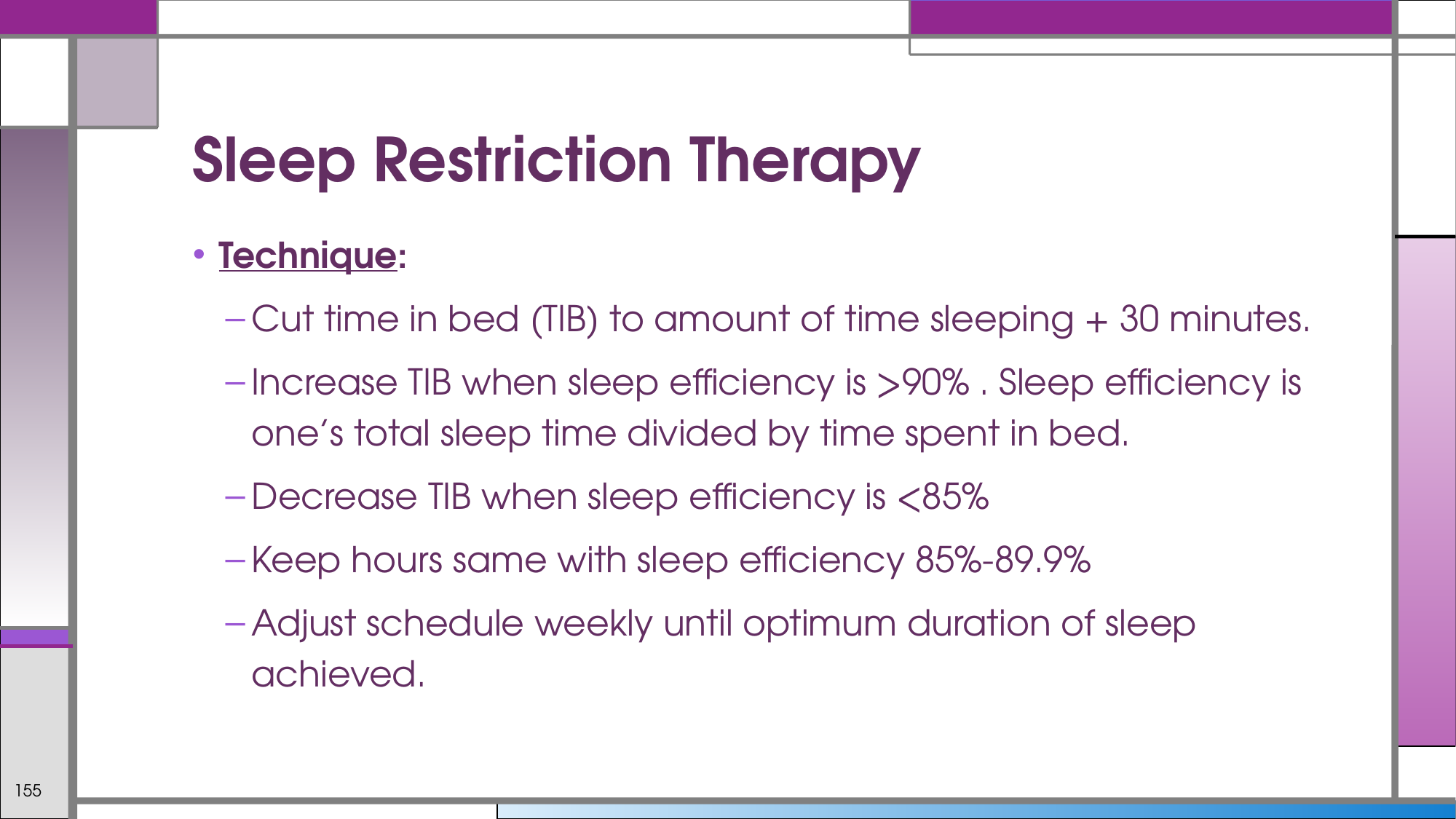

# Sleep Restriction Therapy
Technique:
Cut time in bed (TIB) to amount of time sleeping + 30 minutes.
Increase TIB when sleep efficiency is >90% . Sleep efficiency is one’s total sleep time divided by time spent in bed.
Decrease TIB when sleep efficiency is <85%
Keep hours same with sleep efficiency 85%-89.9%
Adjust schedule weekly until optimum duration of sleep achieved.
155